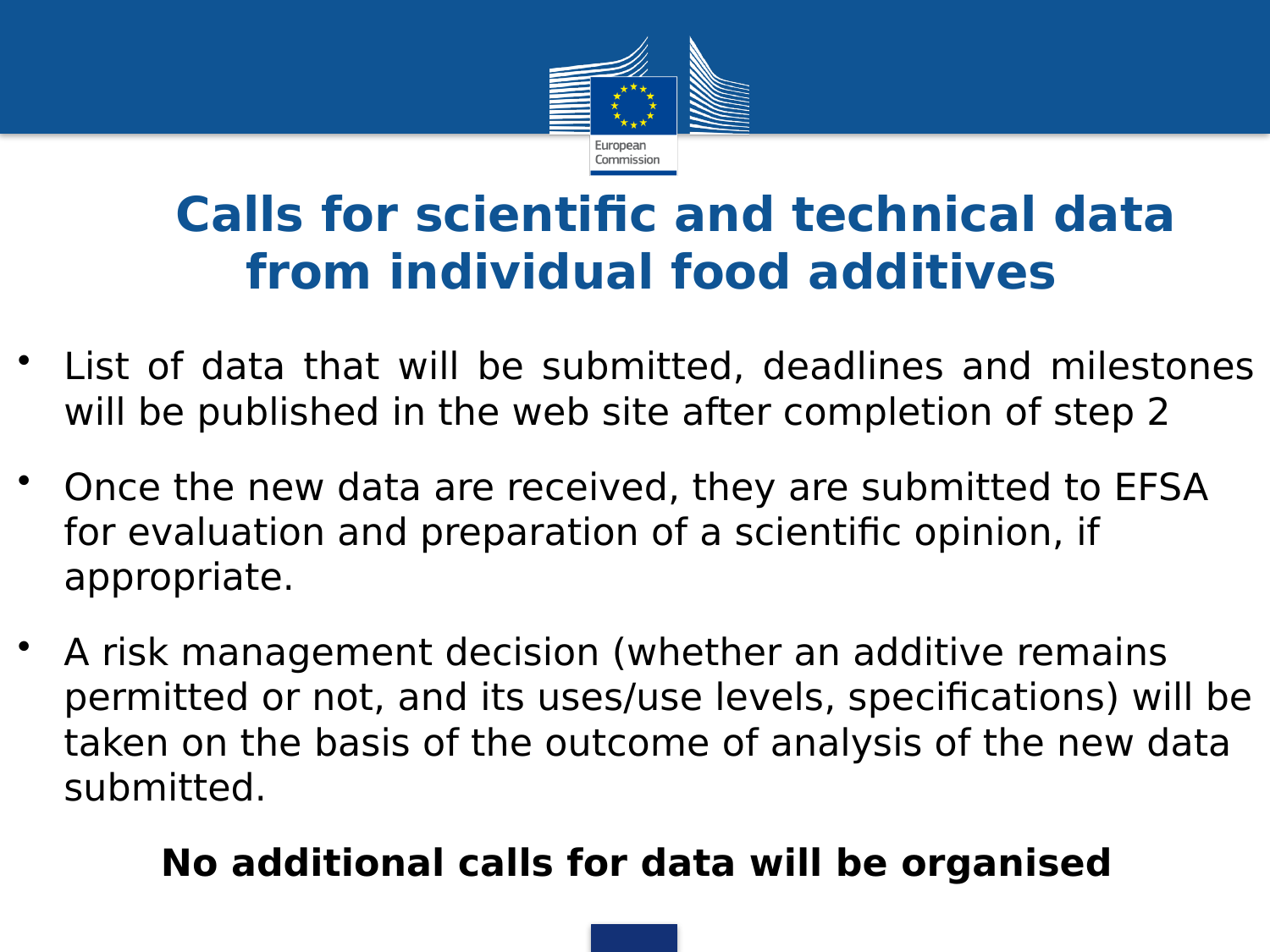

# Calls for scientific and technical data from individual food additives
List of data that will be submitted, deadlines and milestones will be published in the web site after completion of step 2
Once the new data are received, they are submitted to EFSA for evaluation and preparation of a scientific opinion, if appropriate.
A risk management decision (whether an additive remains permitted or not, and its uses/use levels, specifications) will be taken on the basis of the outcome of analysis of the new data submitted.
No additional calls for data will be organised